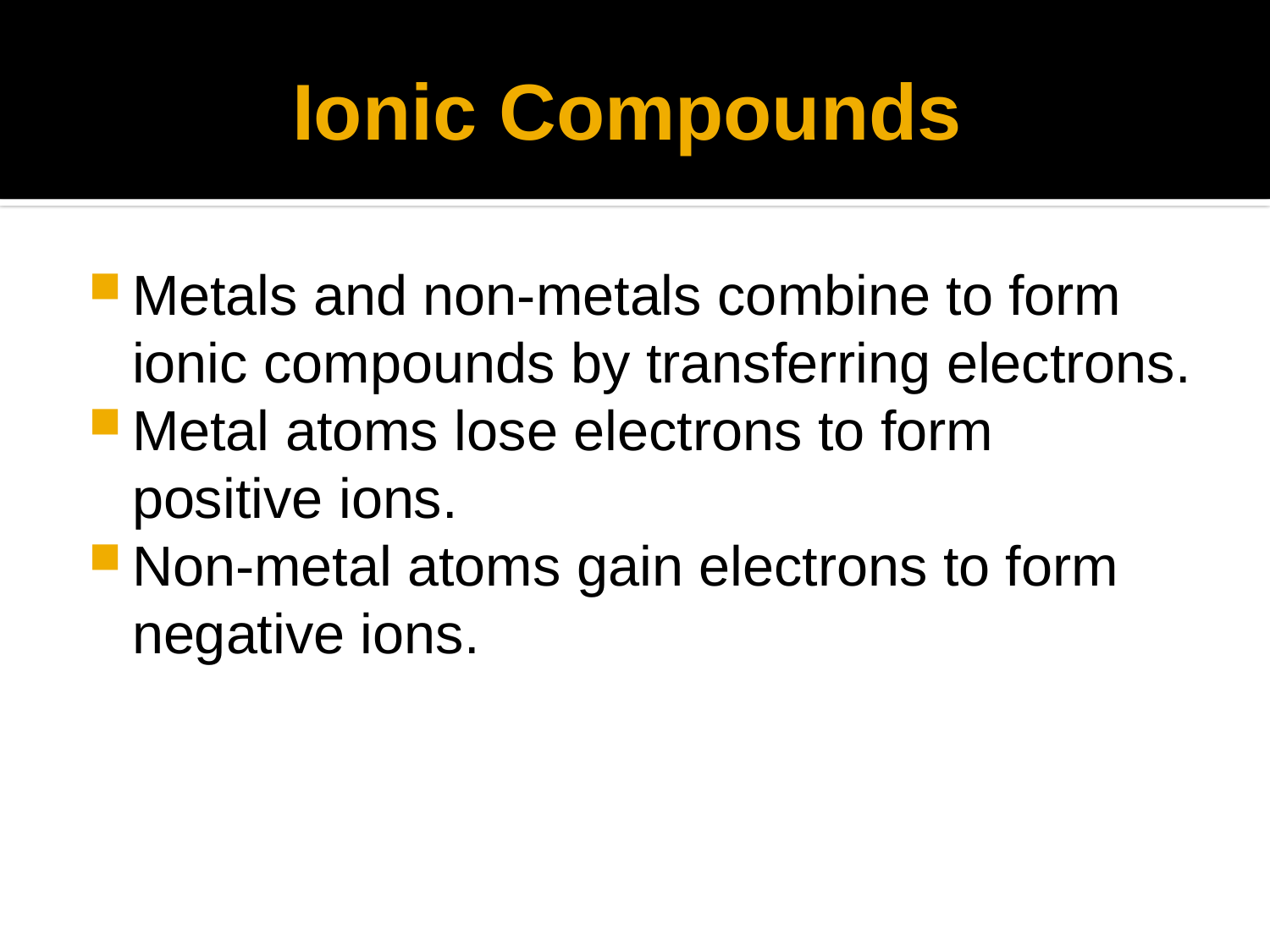

# Ionic Compounds
Metals and non-metals combine to form ionic compounds by transferring electrons.
Metal atoms lose electrons to form positive ions.
Non-metal atoms gain electrons to form negative ions.